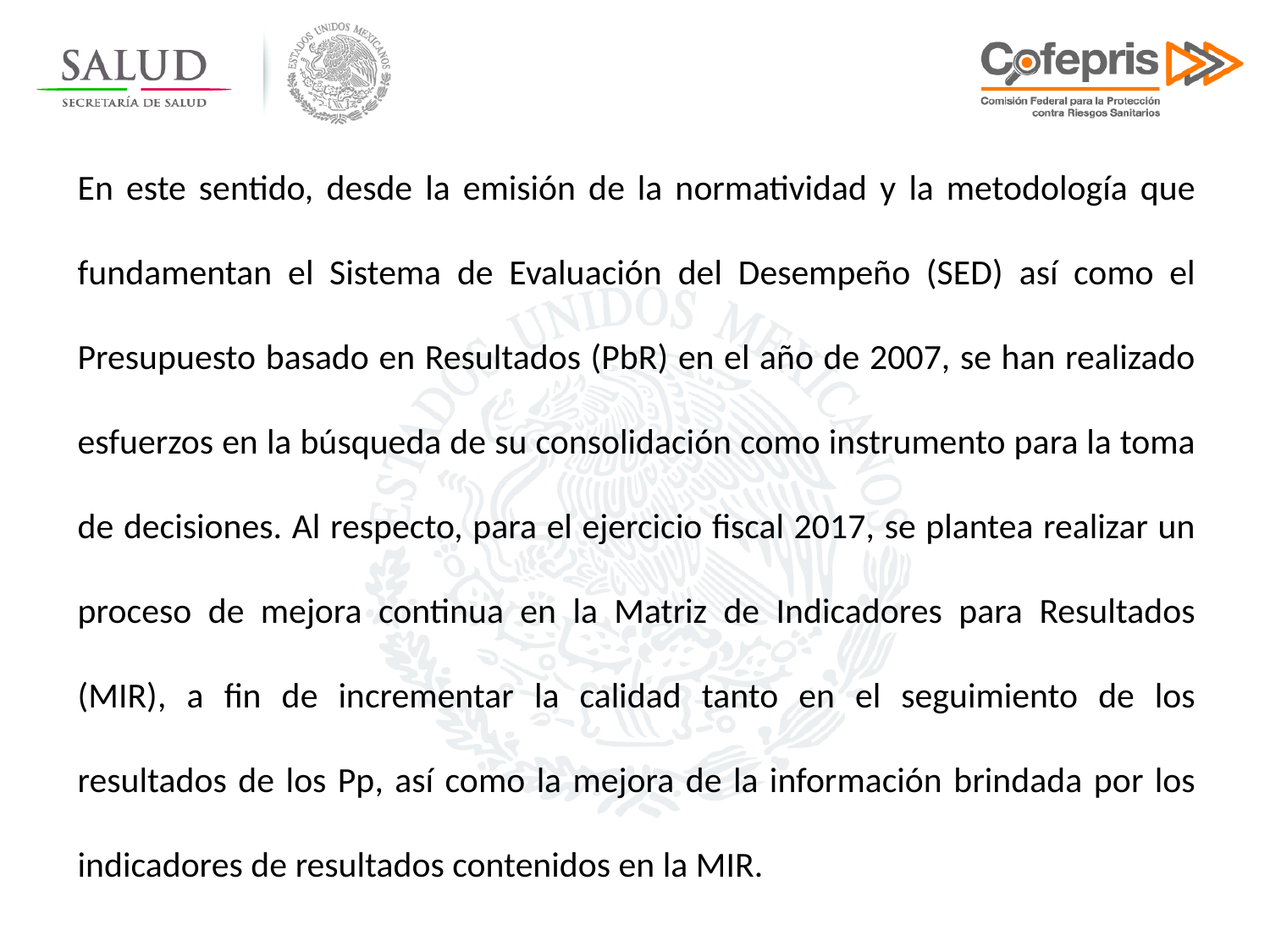

En este sentido, desde la emisión de la normatividad y la metodología que fundamentan el Sistema de Evaluación del Desempeño (SED) así como el Presupuesto basado en Resultados (PbR) en el año de 2007, se han realizado esfuerzos en la búsqueda de su consolidación como instrumento para la toma de decisiones. Al respecto, para el ejercicio fiscal 2017, se plantea realizar un proceso de mejora continua en la Matriz de Indicadores para Resultados (MIR), a fin de incrementar la calidad tanto en el seguimiento de los resultados de los Pp, así como la mejora de la información brindada por los indicadores de resultados contenidos en la MIR.